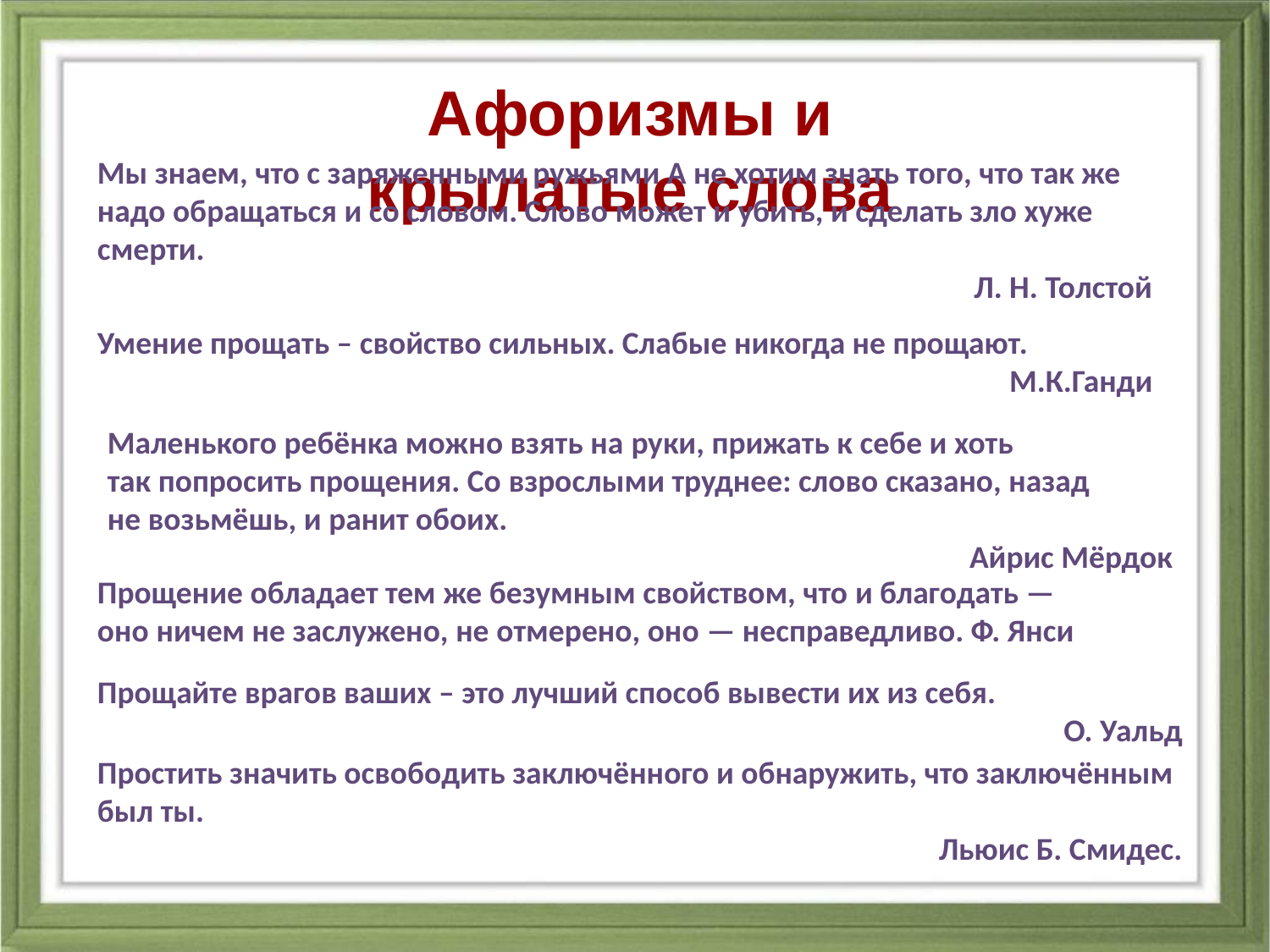

Афоризмы и крылатые слова
Мы знаем, что с заряженными ружьями А не хотим знать того, что так же надо обращаться и со словом. Слово может и убить, и сделать зло хуже смерти.
Л. Н. Толстой
Умение прощать – свойство сильных. Слабые никогда не прощают.
М.К.Ганди

Маленького ребёнка можно взять на руки, прижать к себе и хоть так попросить прощения. Со взрослыми труднее: слово сказано, назад не возьмёшь, и ранит обоих.
Айрис Мёрдок

Прощение обладает тем же безумным свойством, что и благодать — оно ничем не заслужено, не отмерено, оно — несправедливо. Ф. Янси

Прощайте врагов ваших – это лучший способ вывести их из себя.
О. Уальд
Простить значить освободить заключённого и обнаружить, что заключённым был ты.
Льюис Б. Смидес.